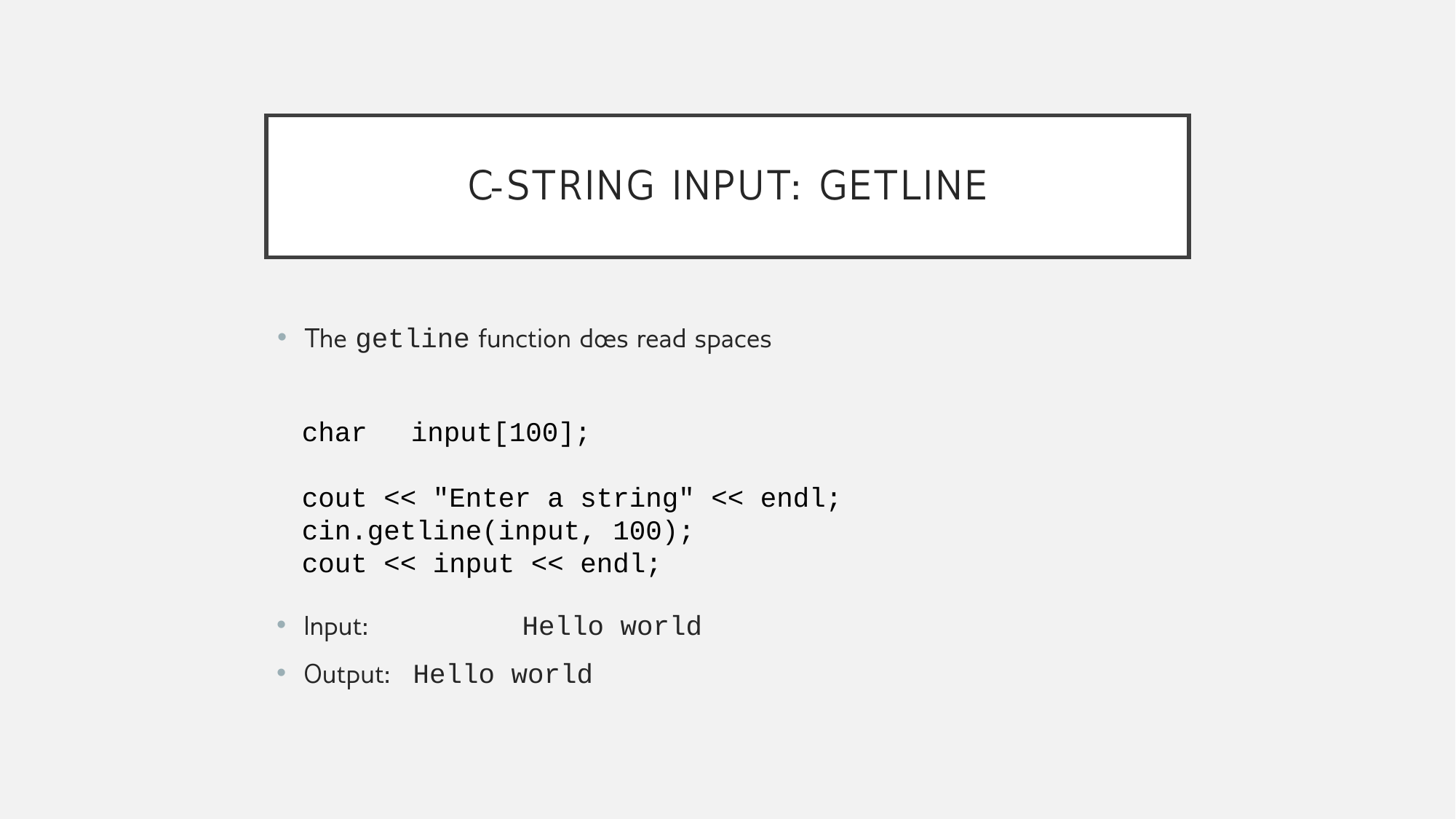

# C-String Input: getline
The getline function does read spaces
char	input[100];

cout << "Enter a string" << endl;
cin.getline(input, 100);
cout << input << endl;
Input:		Hello world
Output:	Hello world